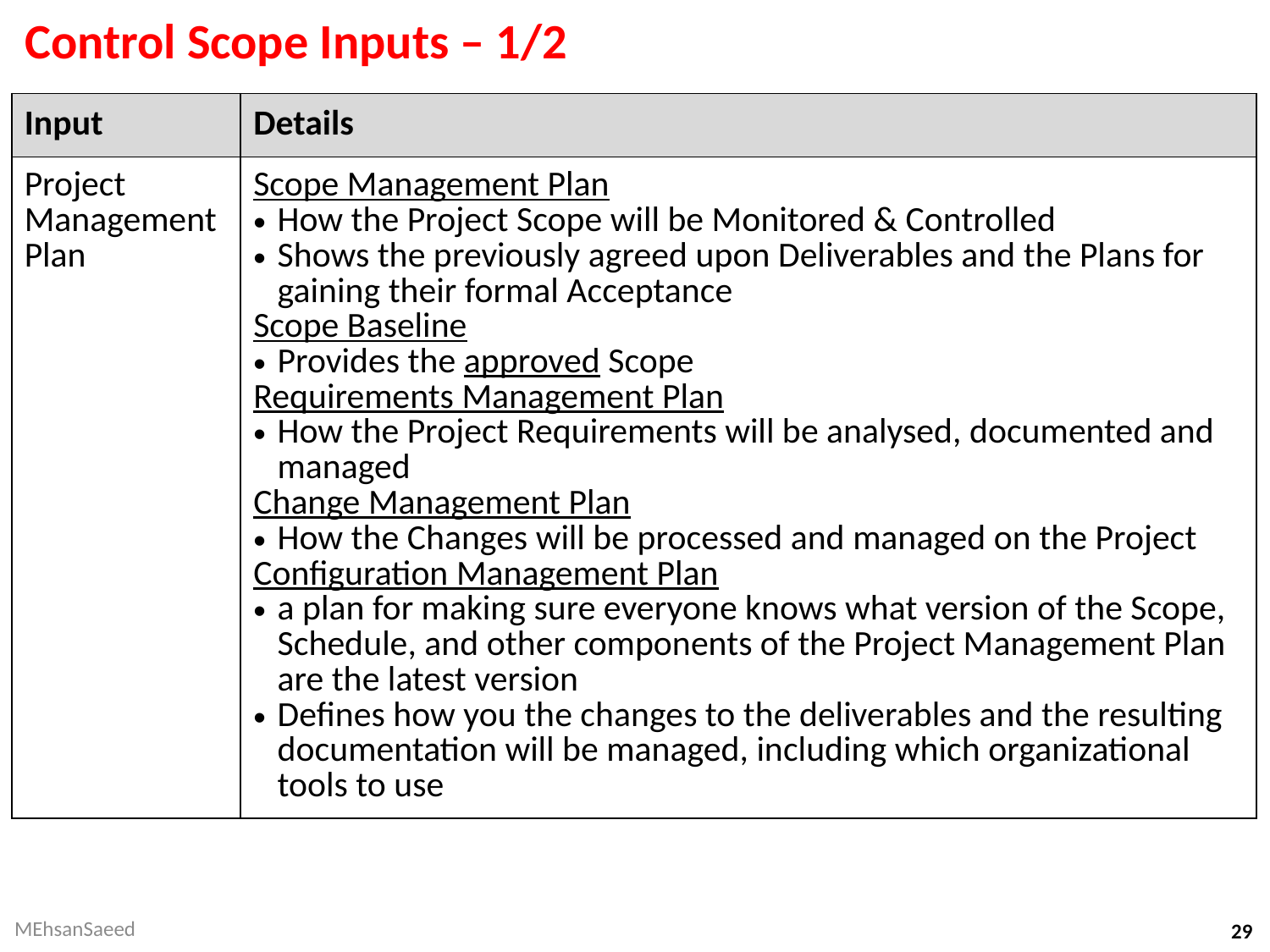

# Control Scope Inputs – 1/2
| Input | Details |
| --- | --- |
| Project Management Plan | Scope Management Plan How the Project Scope will be Monitored & Controlled Shows the previously agreed upon Deliverables and the Plans for gaining their formal Acceptance Scope Baseline Provides the approved Scope Requirements Management Plan How the Project Requirements will be analysed, documented and managed Change Management Plan How the Changes will be processed and managed on the Project Configuration Management Plan a plan for making sure everyone knows what version of the Scope, Schedule, and other components of the Project Management Plan are the latest version Defines how you the changes to the deliverables and the resulting documentation will be managed, including which organizational tools to use |
MEhsanSaeed
29